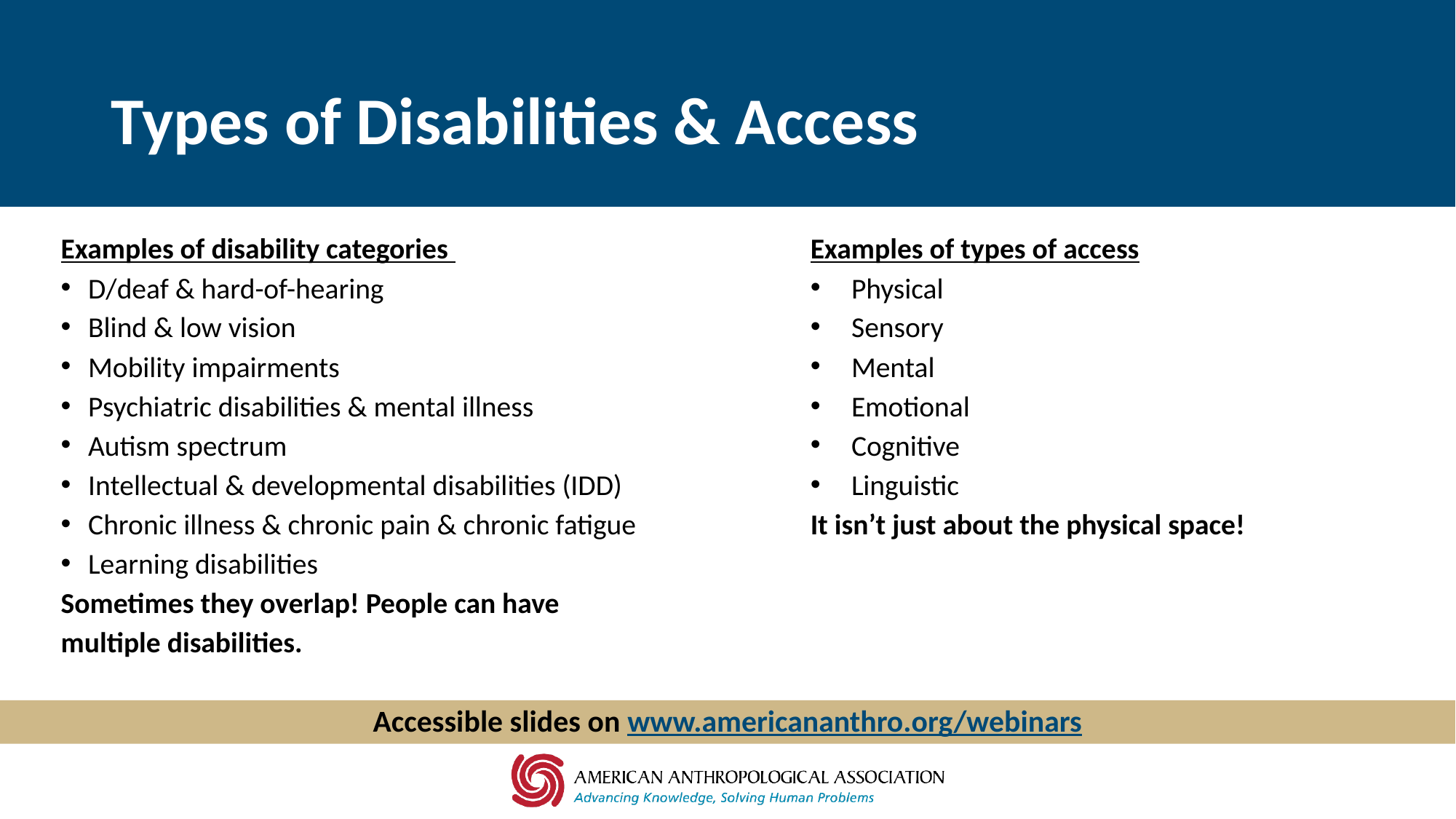

# Types of Disabilities & Access
Examples of disability categories
D/deaf & hard-of-hearing
Blind & low vision
Mobility impairments
Psychiatric disabilities & mental illness
Autism spectrum
Intellectual & developmental disabilities (IDD)
Chronic illness & chronic pain & chronic fatigue
Learning disabilities
Sometimes they overlap! People can have multiple disabilities.
Examples of types of access
Physical
Sensory
Mental
Emotional
Cognitive
Linguistic
It isn’t just about the physical space!
Accessible slides on www.americananthro.org/webinars